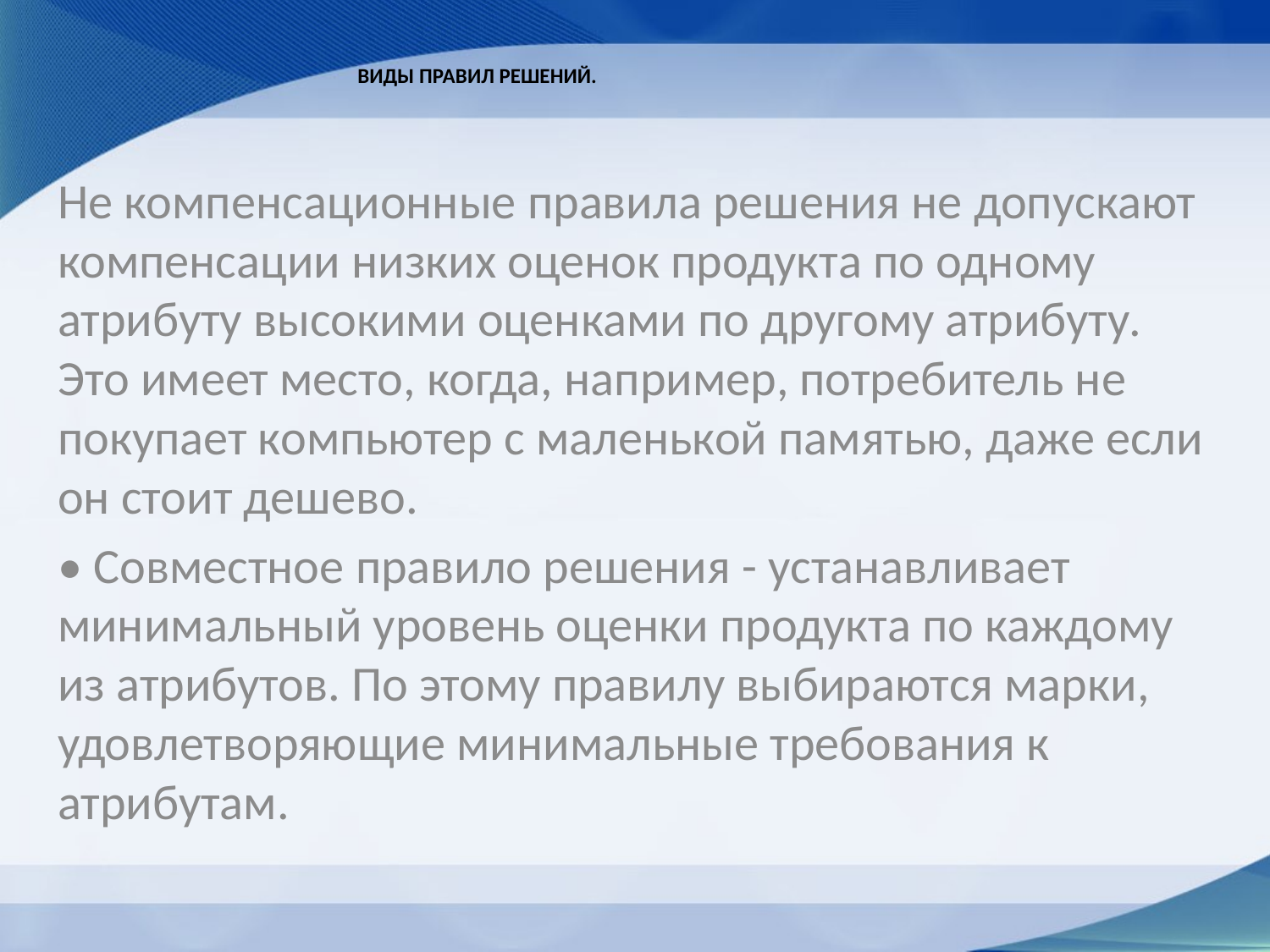

# Виды правил решений.
Не компенсационные правила решения не допускают компенсации низких оценок продукта по одному атрибуту высокими оценками по другому атрибуту. Это имеет место, когда, например, потребитель не покупает компьютер с маленькой памятью, даже если он стоит дешево.
• Совместное правило решения - устанавливает минимальный уровень оценки продукта по каждому из атрибутов. По этому правилу выбираются марки, удовлетворяющие минимальные требования к атрибутам.